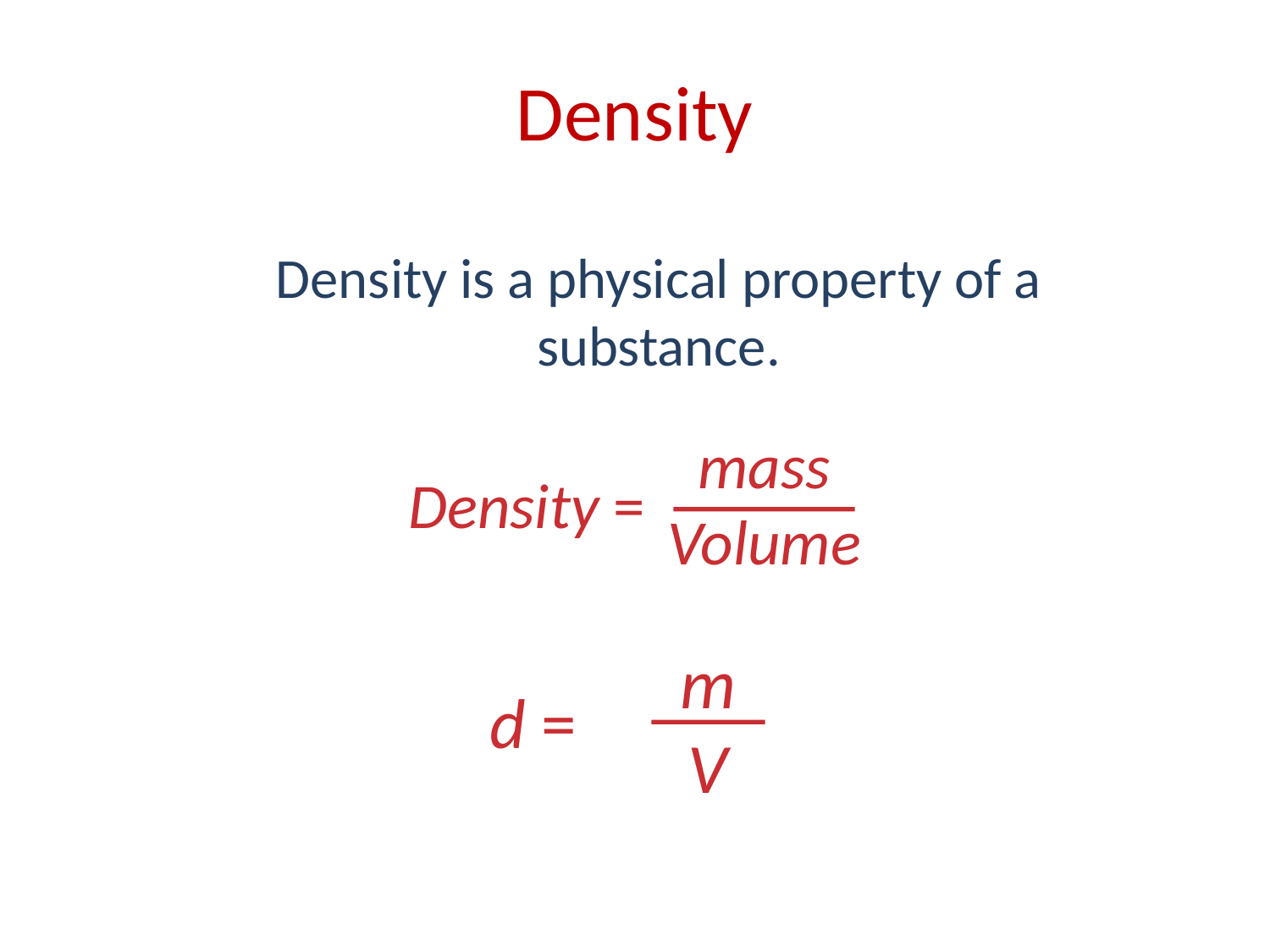

Density
	Density is a physical property of a substance.

mass
Volume

Density =
m
V

d =